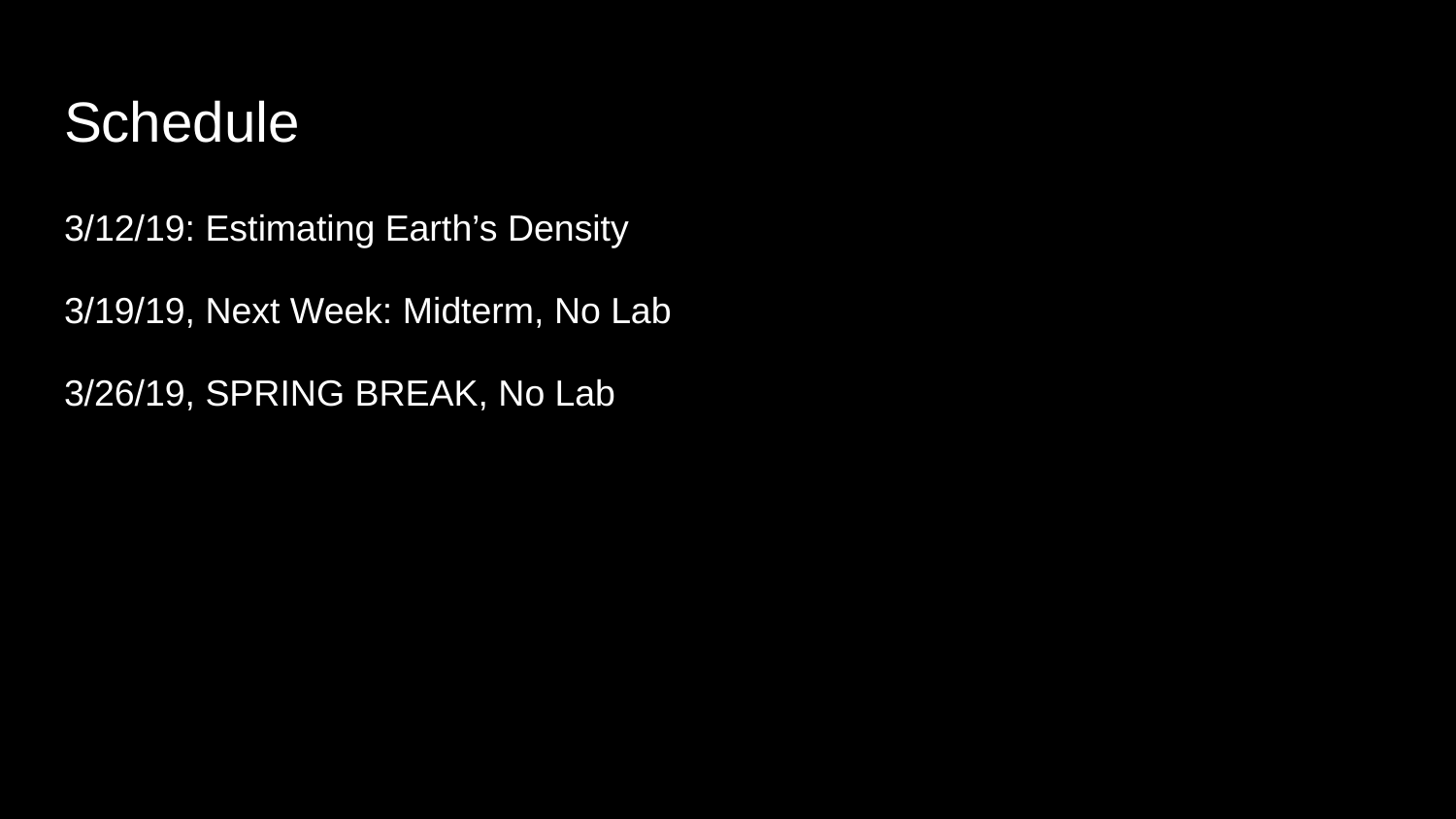

# Schedule
3/12/19: Estimating Earth’s Density
3/19/19, Next Week: Midterm, No Lab
3/26/19, SPRING BREAK, No Lab